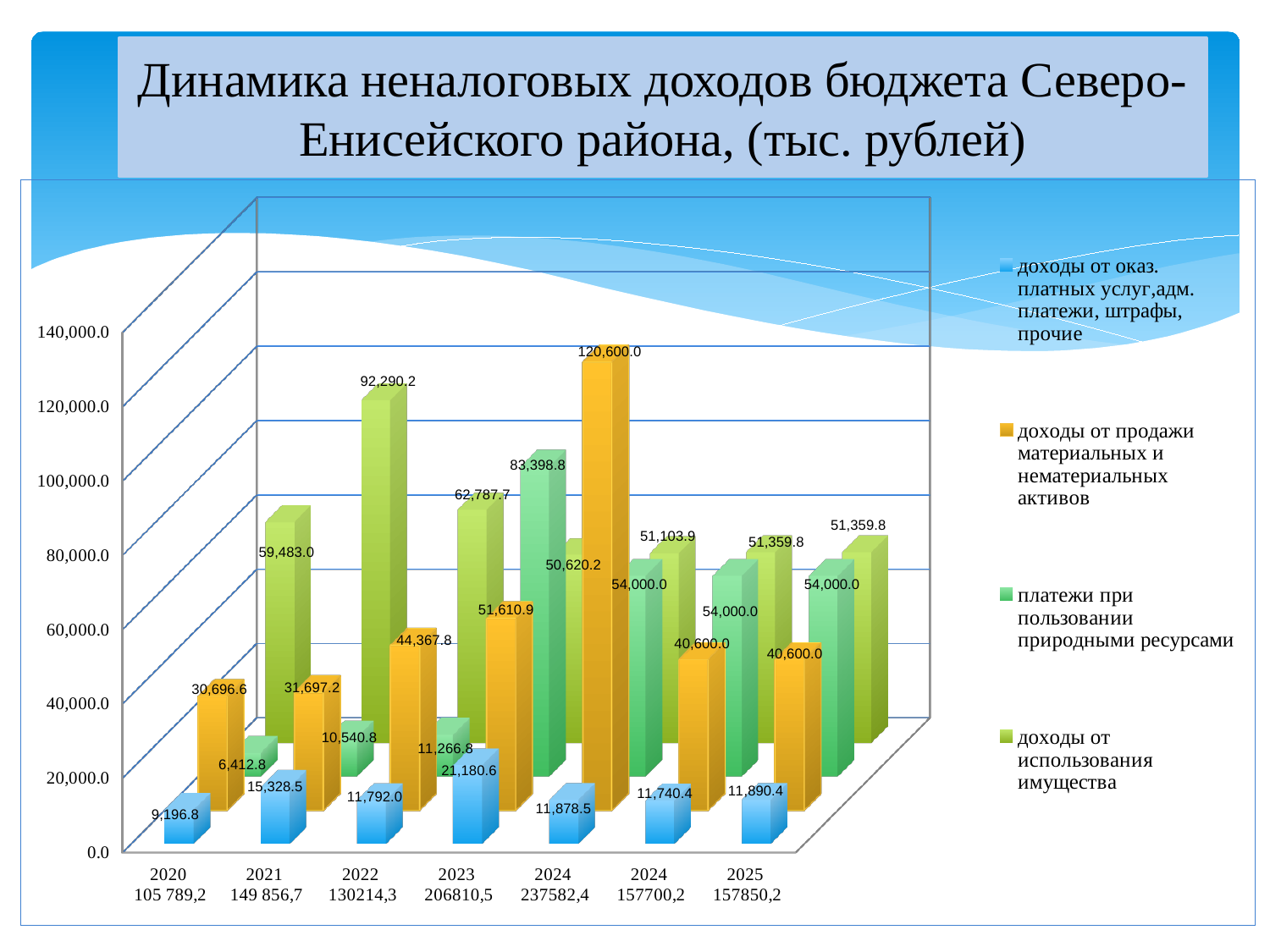

# Динамика неналоговых доходов бюджета Северо-Енисейского района, (тыс. рублей)

[unsupported chart]